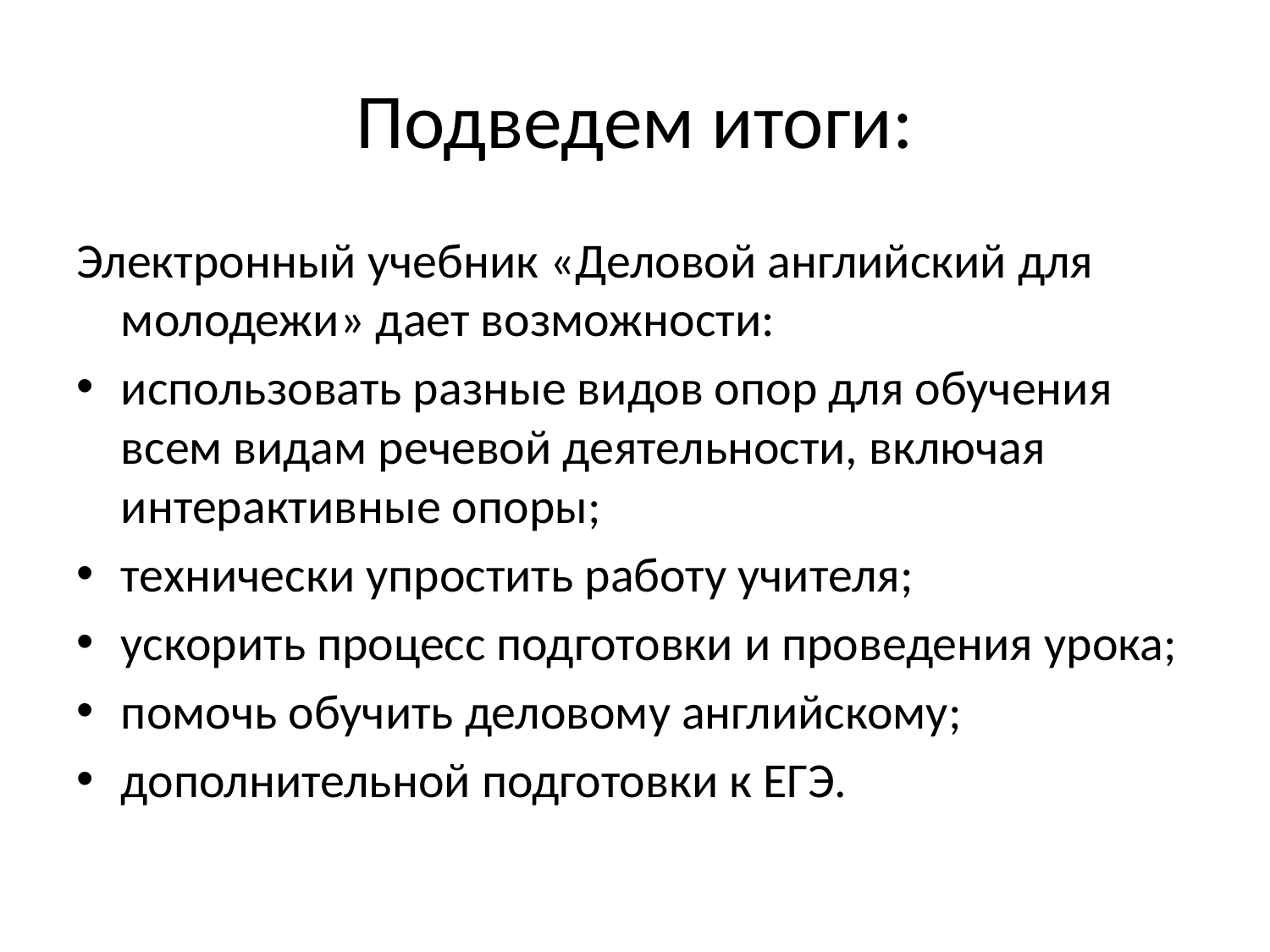

# Подведем итоги:
Электронный учебник «Деловой английский для молодежи» дает возможности:
использовать разные видов опор для обучения всем видам речевой деятельности, включая интерактивные опоры;
технически упростить работу учителя;
ускорить процесс подготовки и проведения урока;
помочь обучить деловому английскому;
дополнительной подготовки к ЕГЭ.